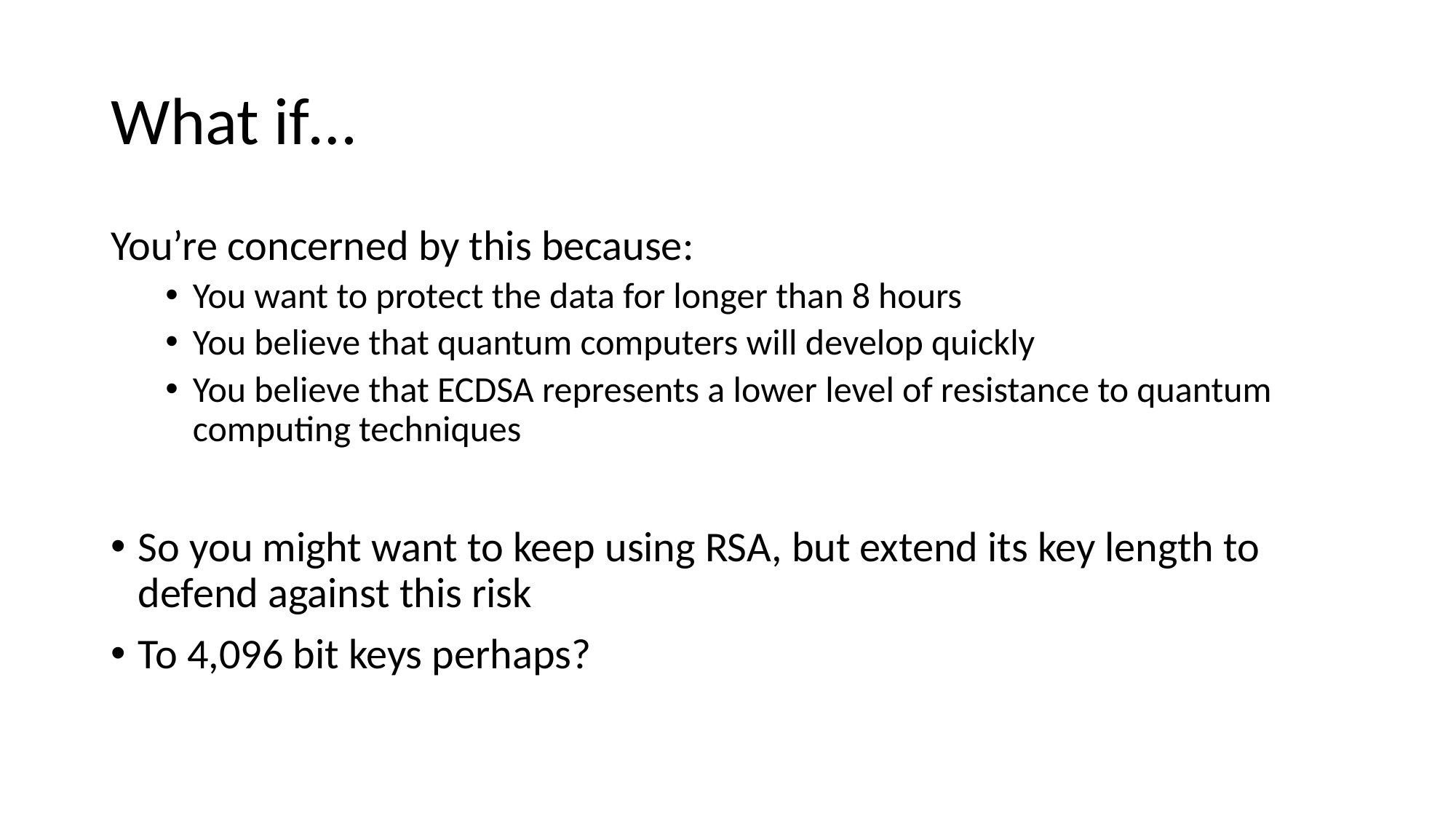

# What if…
You’re concerned by this because:
You want to protect the data for longer than 8 hours
You believe that quantum computers will develop quickly
You believe that ECDSA represents a lower level of resistance to quantum computing techniques

So you might want to keep using RSA, but extend its key length to defend against this risk
To 4,096 bit keys perhaps?